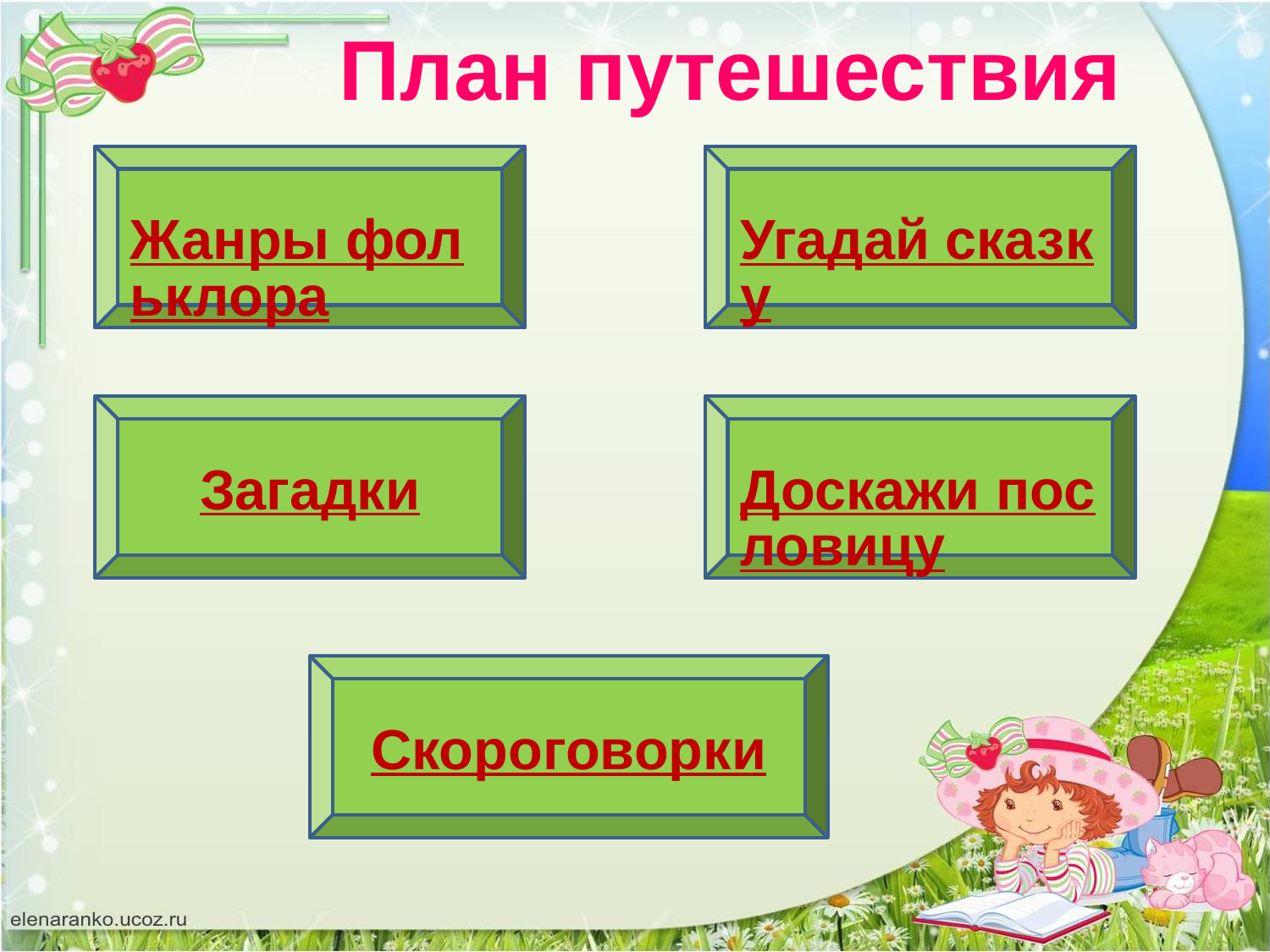

# План путешествия
Жанры фольклора
Угадай сказку
Загадки
Доскажи пословицу
Скороговорки